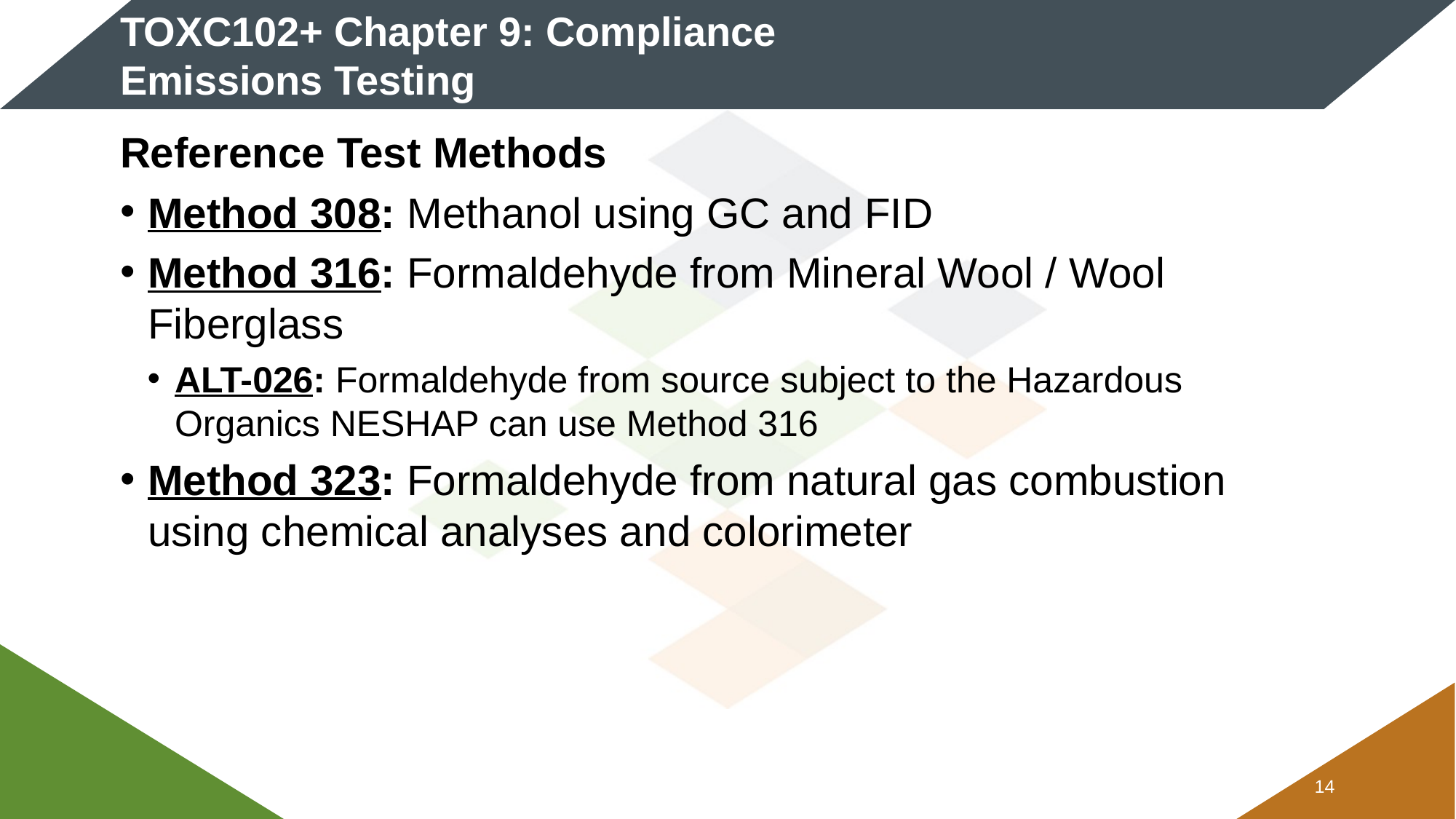

# TOXC102+ Chapter 9: Compliance Emissions Testing
Reference Test Methods
Method 308: Methanol using GC and FID
Method 316: Formaldehyde from Mineral Wool / Wool Fiberglass
ALT-026: Formaldehyde from source subject to the Hazardous Organics NESHAP can use Method 316
Method 323: Formaldehyde from natural gas combustion using chemical analyses and colorimeter
14